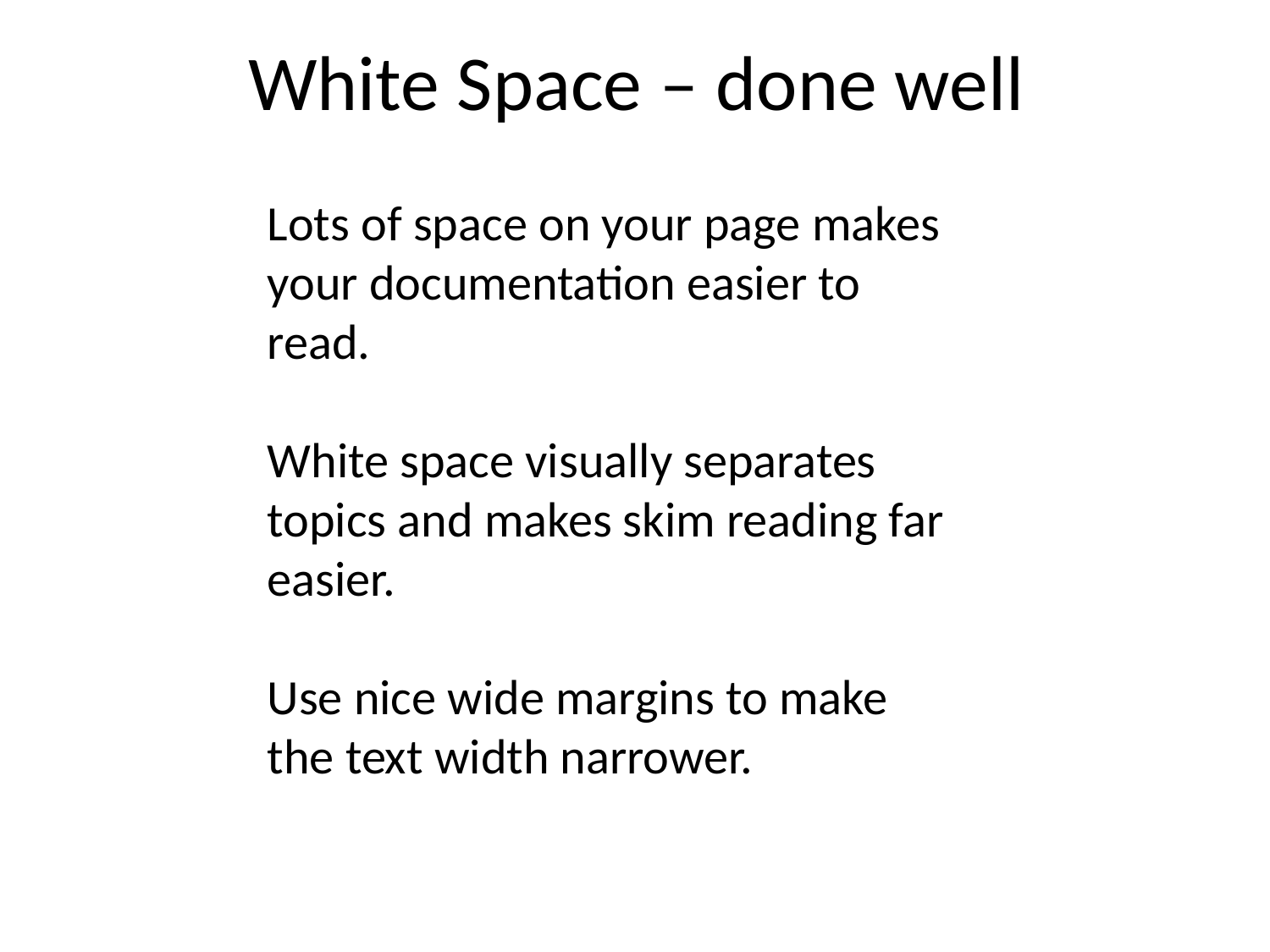

# White Space – done well

Lots of space on your page makes your documentation easier to read.

White space visually separates topics and makes skim reading far easier.

Use nice wide margins to make the text width narrower.